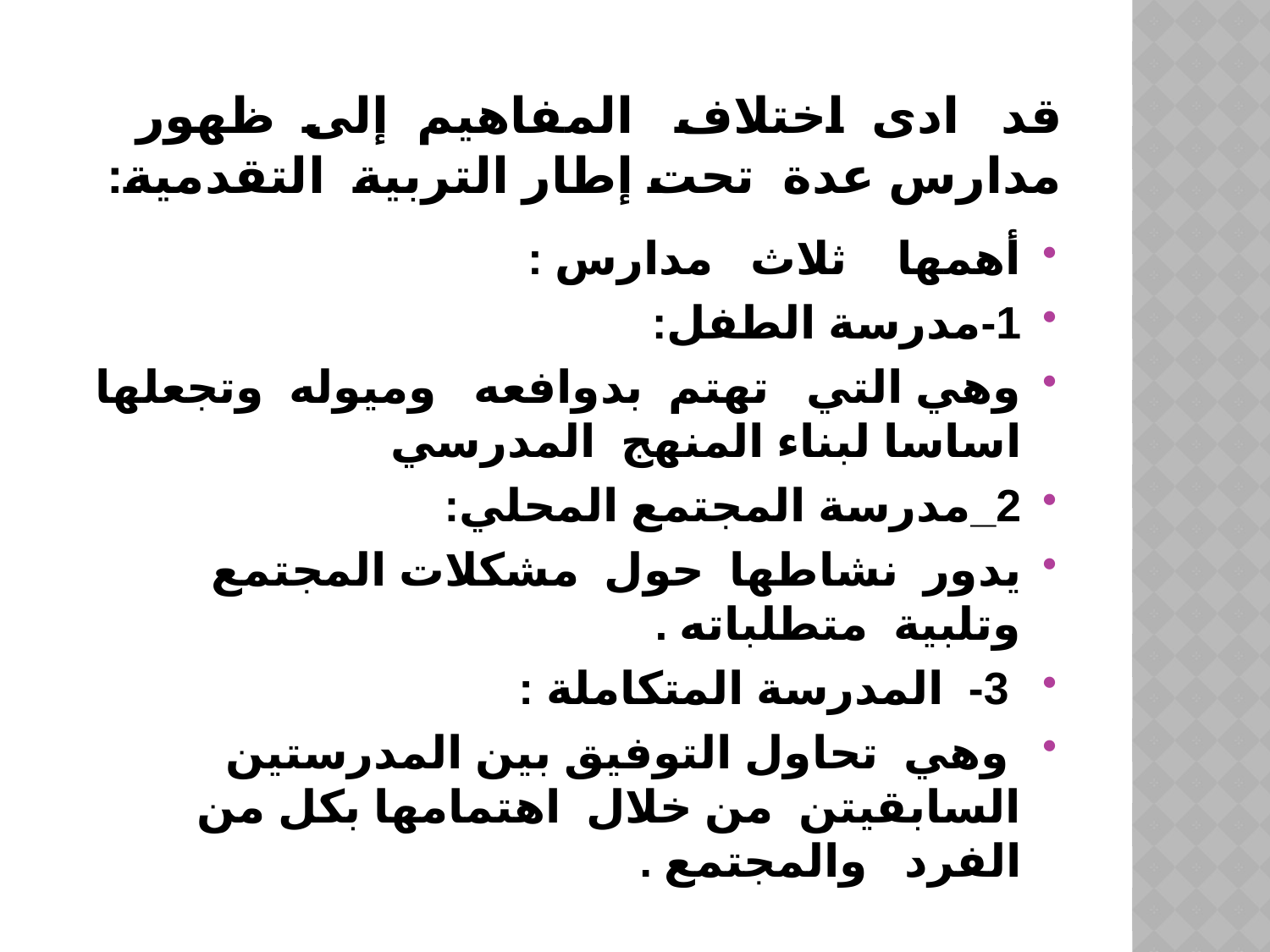

# قد   ادى  اختلاف   المفاهيم  إلى  ظهور مدارس عدة  تحت إطار التربية  التقدمية:
أهمها    ثلاث   مدارس :
1-مدرسة الطفل:
وهي التي   تهتم  بدوافعه   وميوله  وتجعلها اساسا لبناء المنهج  المدرسي
2_مدرسة المجتمع المحلي:
يدور  نشاطها  حول  مشكلات المجتمع  وتلبية  متطلباته .
 3-  المدرسة المتكاملة :
 وهي  تحاول التوفيق بين المدرستين  السابقيتن  من خلال  اهتمامها بكل من الفرد   والمجتمع .